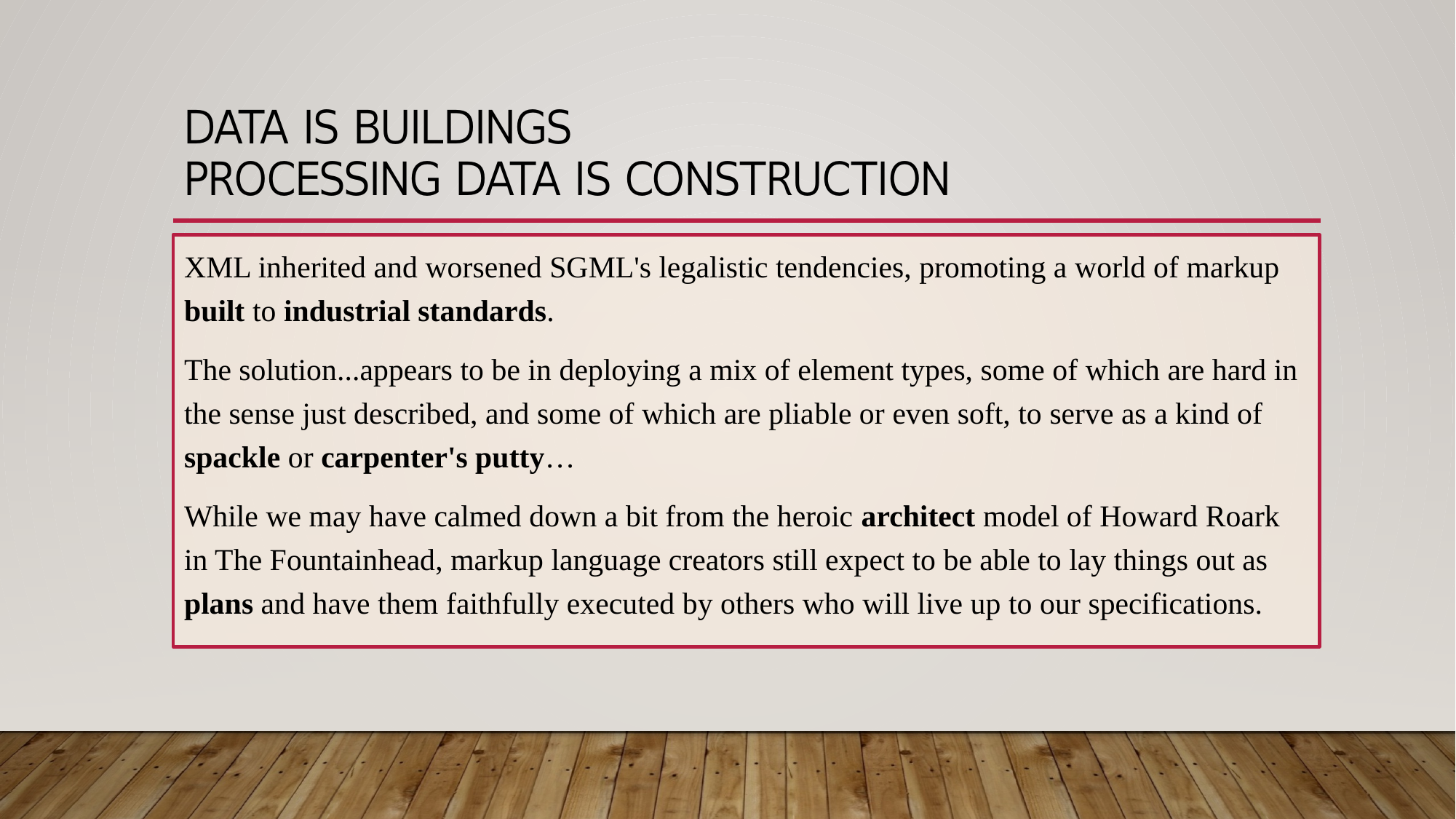

# Data is buildings processing data is construction
XML inherited and worsened SGML's legalistic tendencies, promoting a world of markup built to industrial standards.
The solution...appears to be in deploying a mix of element types, some of which are hard in the sense just described, and some of which are pliable or even soft, to serve as a kind of spackle or carpenter's putty…
While we may have calmed down a bit from the heroic architect model of Howard Roark in The Fountainhead, markup language creators still expect to be able to lay things out as plans and have them faithfully executed by others who will live up to our specifications.